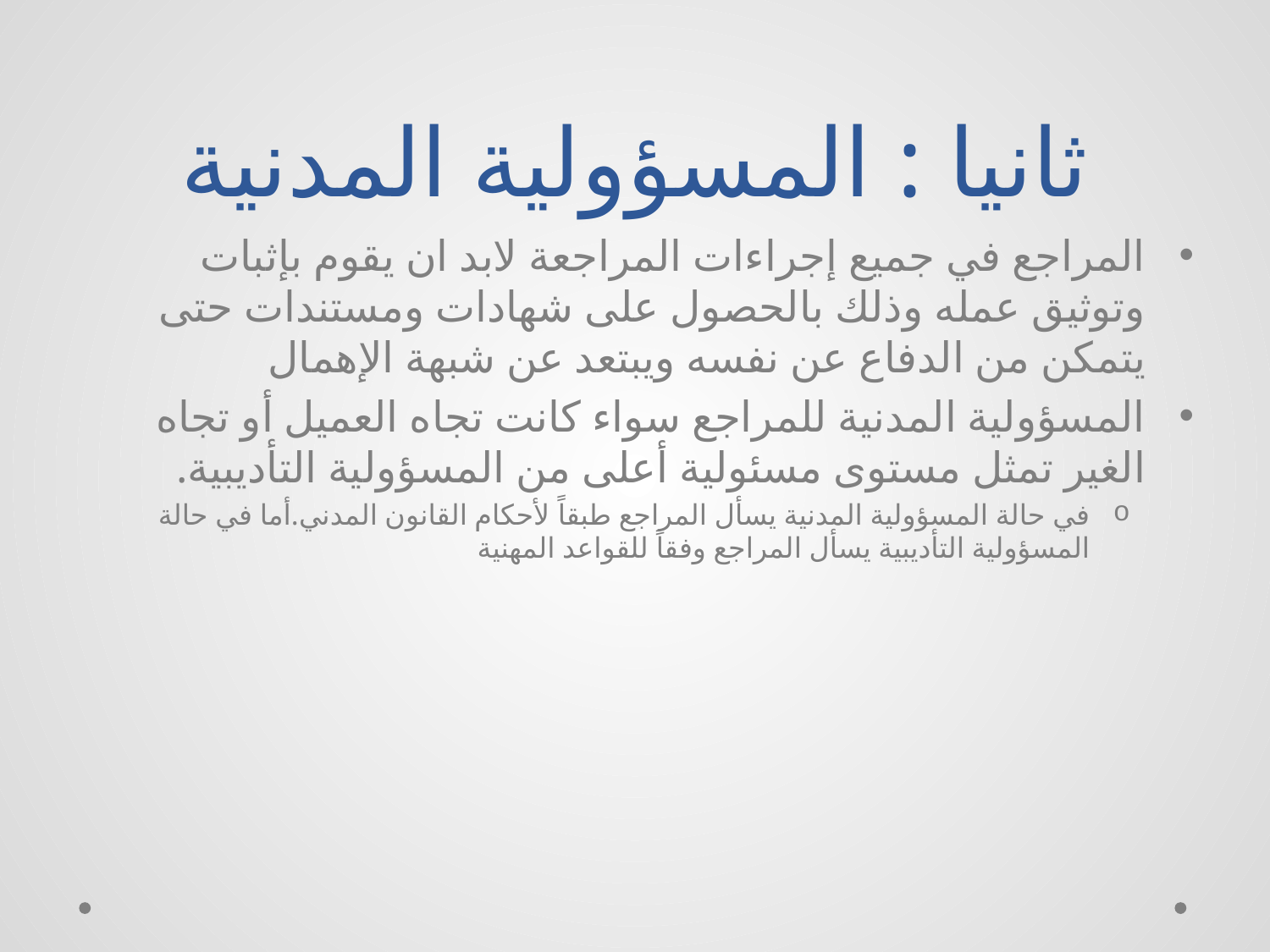

# ثانيا : المسؤولية المدنية
المراجع في جميع إجراءات المراجعة لابد ان يقوم بإثبات وتوثيق عمله وذلك بالحصول على شهادات ومستندات حتى يتمكن من الدفاع عن نفسه ويبتعد عن شبهة الإهمال
المسؤولية المدنية للمراجع سواء كانت تجاه العميل أو تجاه الغير تمثل مستوى مسئولية أعلى من المسؤولية التأديبية.
في حالة المسؤولية المدنية يسأل المراجع طبقاً لأحكام القانون المدني.أما في حالة المسؤولية التأديبية يسأل المراجع وفقاً للقواعد المهنية